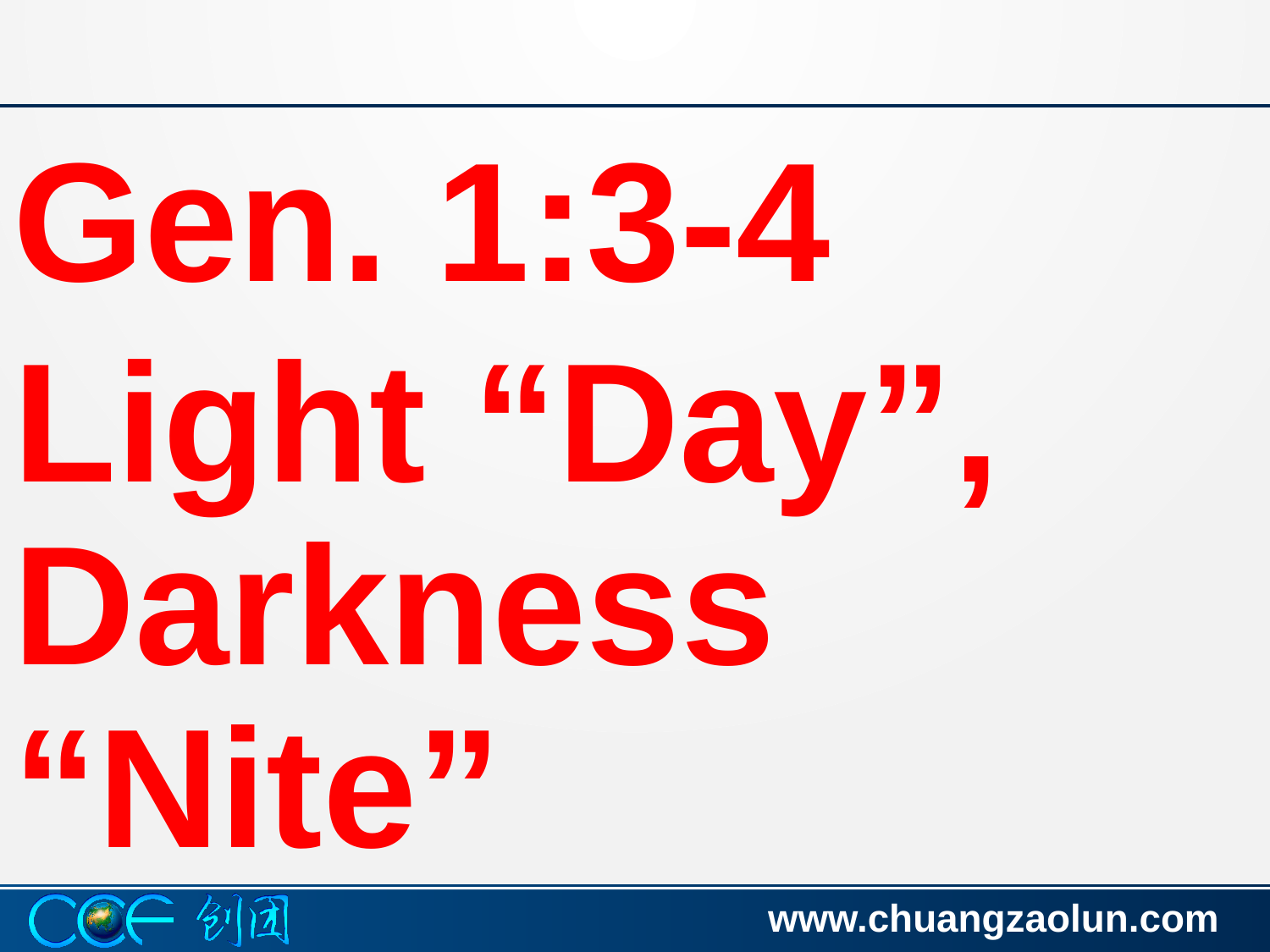

#
Gen. 1:3-4
Light “Day”, Darkness “Nite”